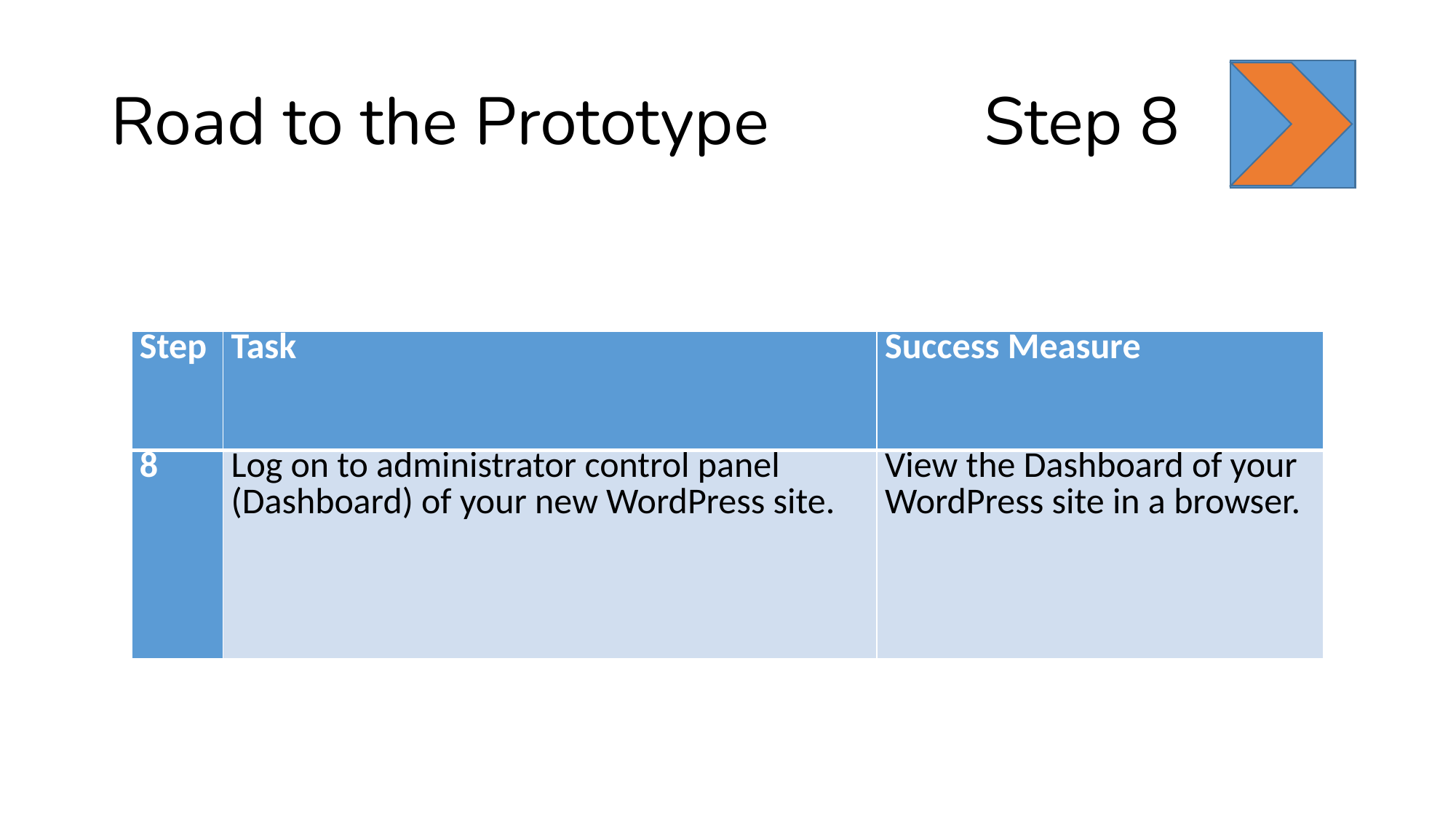

# Road to the Prototype		Step 8

| Step | Task | Success Measure |
| --- | --- | --- |
| 8 | Log on to administrator control panel (Dashboard) of your new WordPress site. | View the Dashboard of your WordPress site in a browser. |